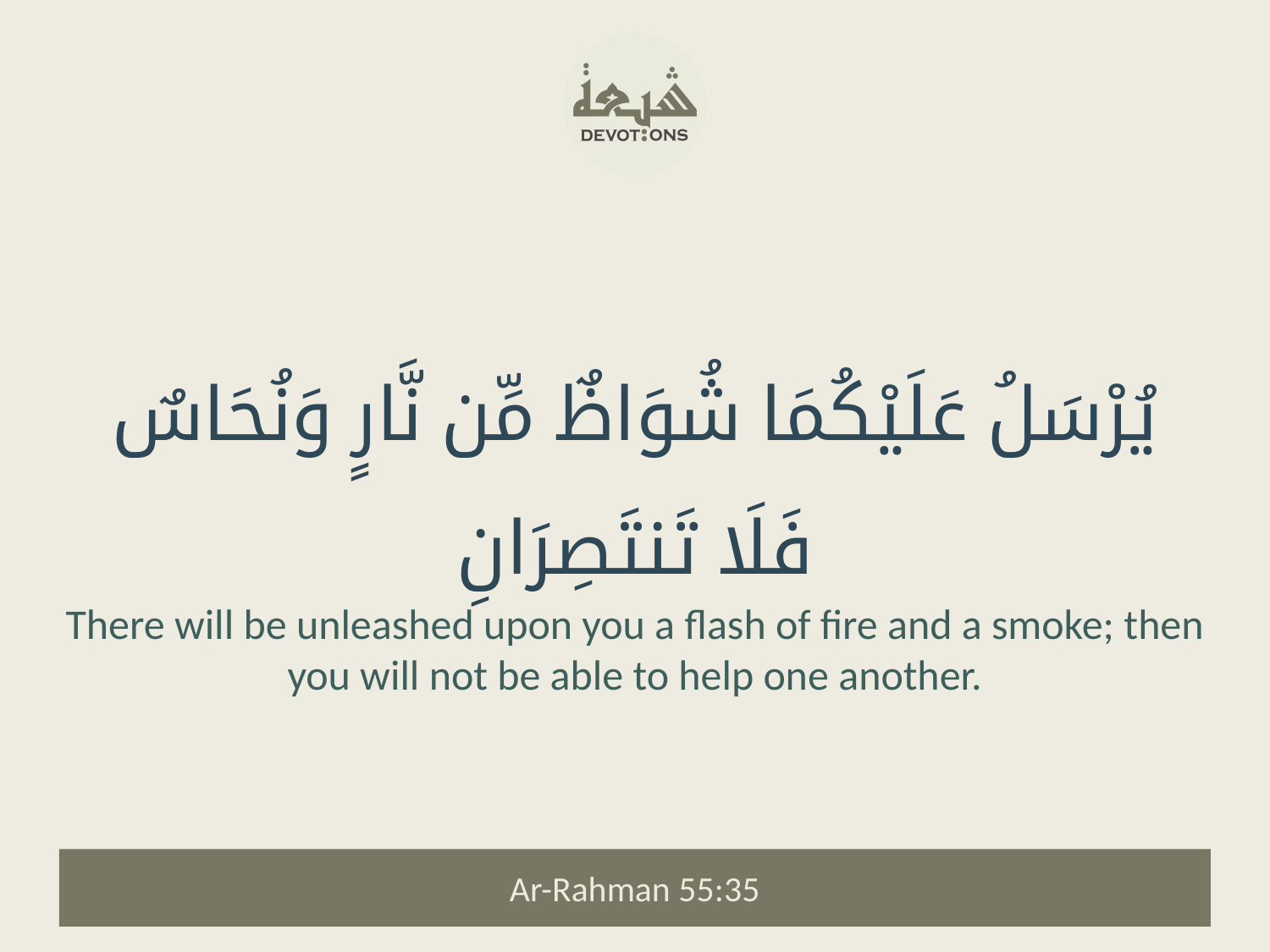

يُرْسَلُ عَلَيْكُمَا شُوَاظٌ مِّن نَّارٍ وَنُحَاسٌ فَلَا تَنتَصِرَانِ
There will be unleashed upon you a flash of fire and a smoke; then you will not be able to help one another.
Ar-Rahman 55:35